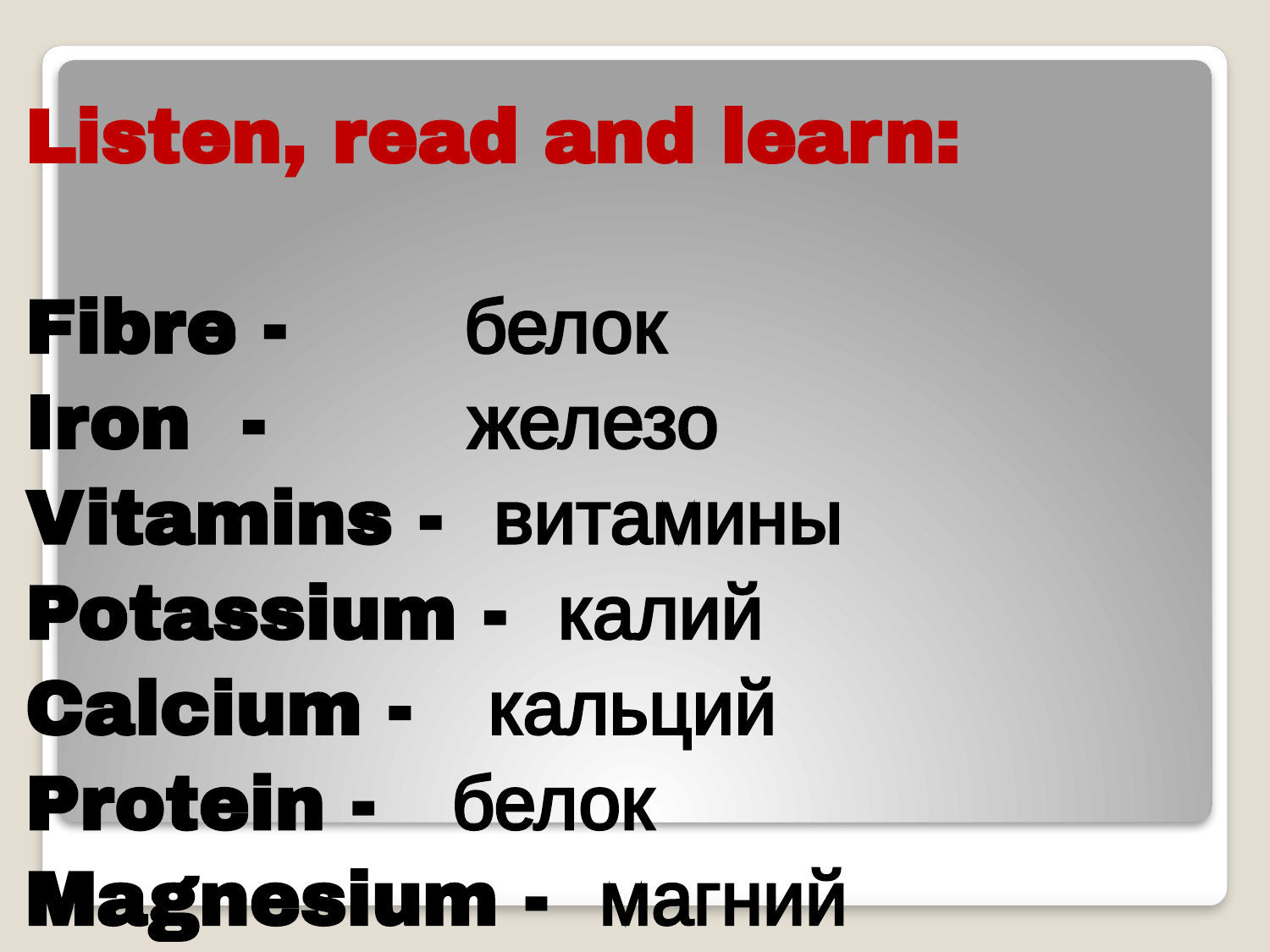

Listen, read and learn:

Fibre -       белок
Iron  -        железо
Vitamins -  витамины
Potassium -  калий
Calcium -   кальций
Protein -   белок
Magnesium -  магний

#